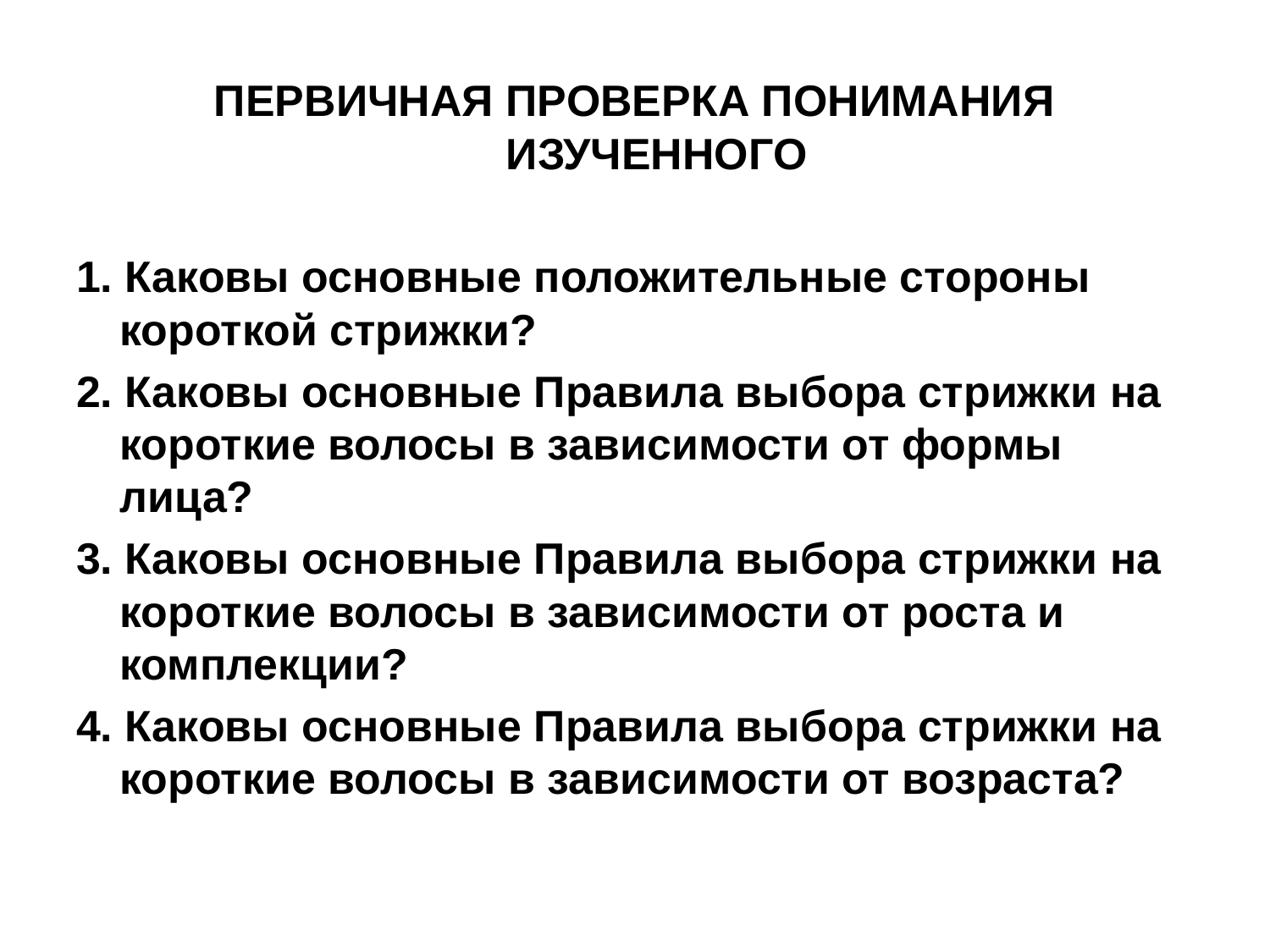

ПЕРВИЧНАЯ ПРОВЕРКА ПОНИМАНИЯ ИЗУЧЕННОГО

1. Каковы основные положительные стороны короткой стрижки?
2. Каковы основные Правила выбора стрижки на короткие волосы в зависимости от формы лица?
3. Каковы основные Правила выбора стрижки на короткие волосы в зависимости от роста и комплекции?
4. Каковы основные Правила выбора стрижки на короткие волосы в зависимости от возраста?